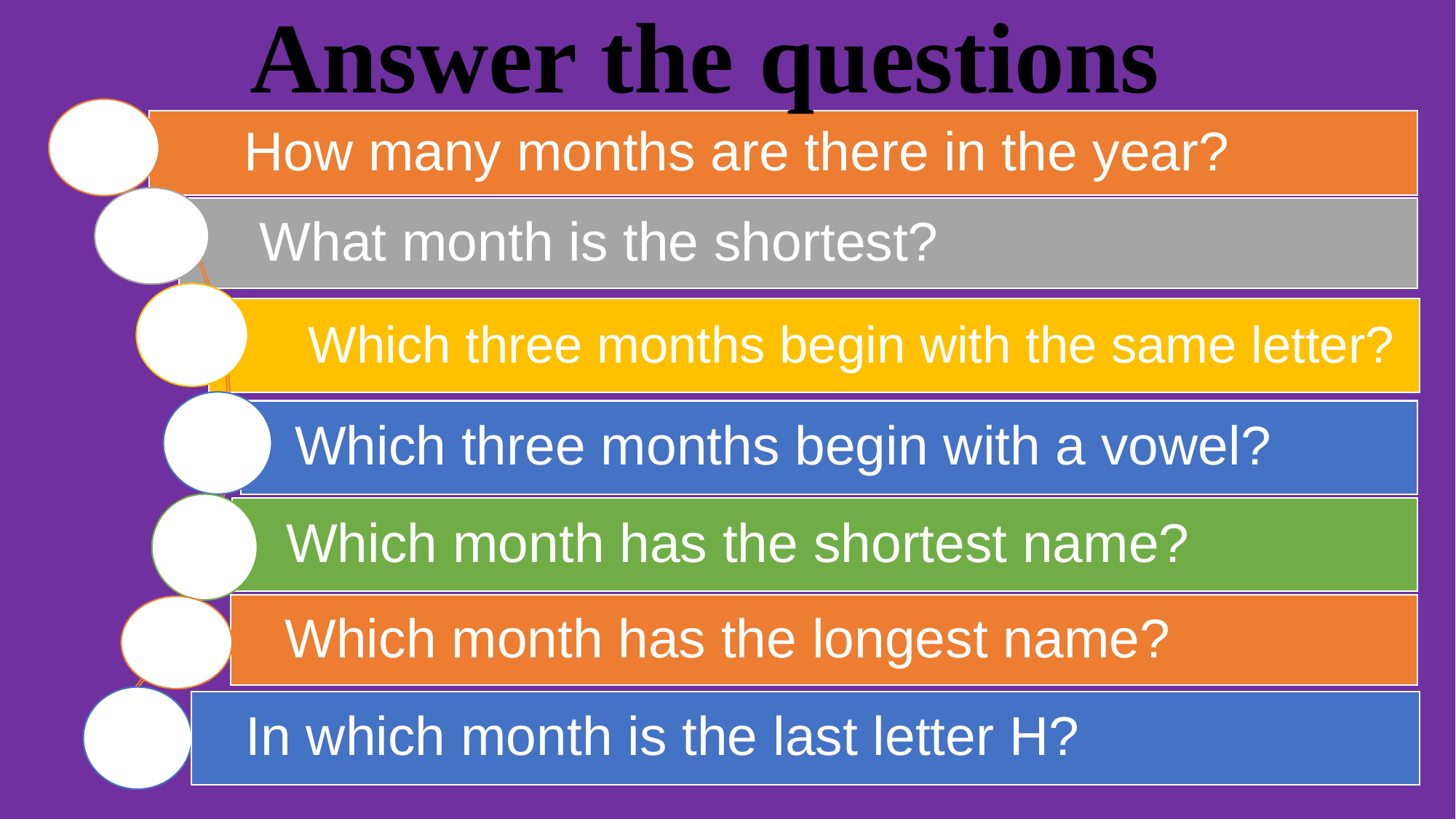

Answer the questions
   How many months are there in the year?
  What month is the shortest?
   Which three months begin with the same letter?
Which three months begin with a vowel?
Which month has the shortest name?
Which month has the longest name?

In which month is the last letter H?